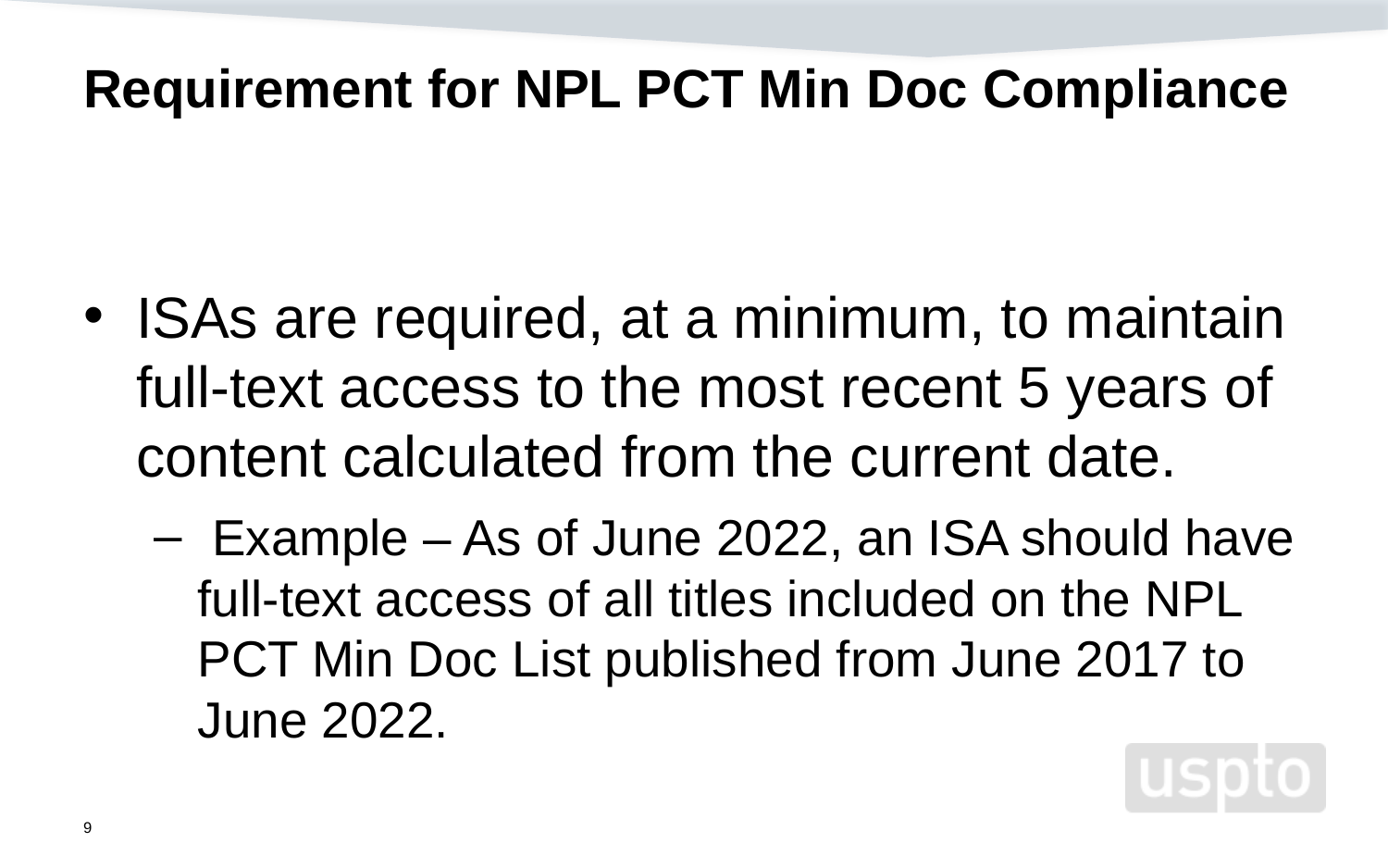

# Requirement for NPL PCT Min Doc Compliance
ISAs are required, at a minimum, to maintain full-text access to the most recent 5 years of content calculated from the current date.
 Example – As of June 2022, an ISA should have full-text access of all titles included on the NPL PCT Min Doc List published from June 2017 to June 2022.
9